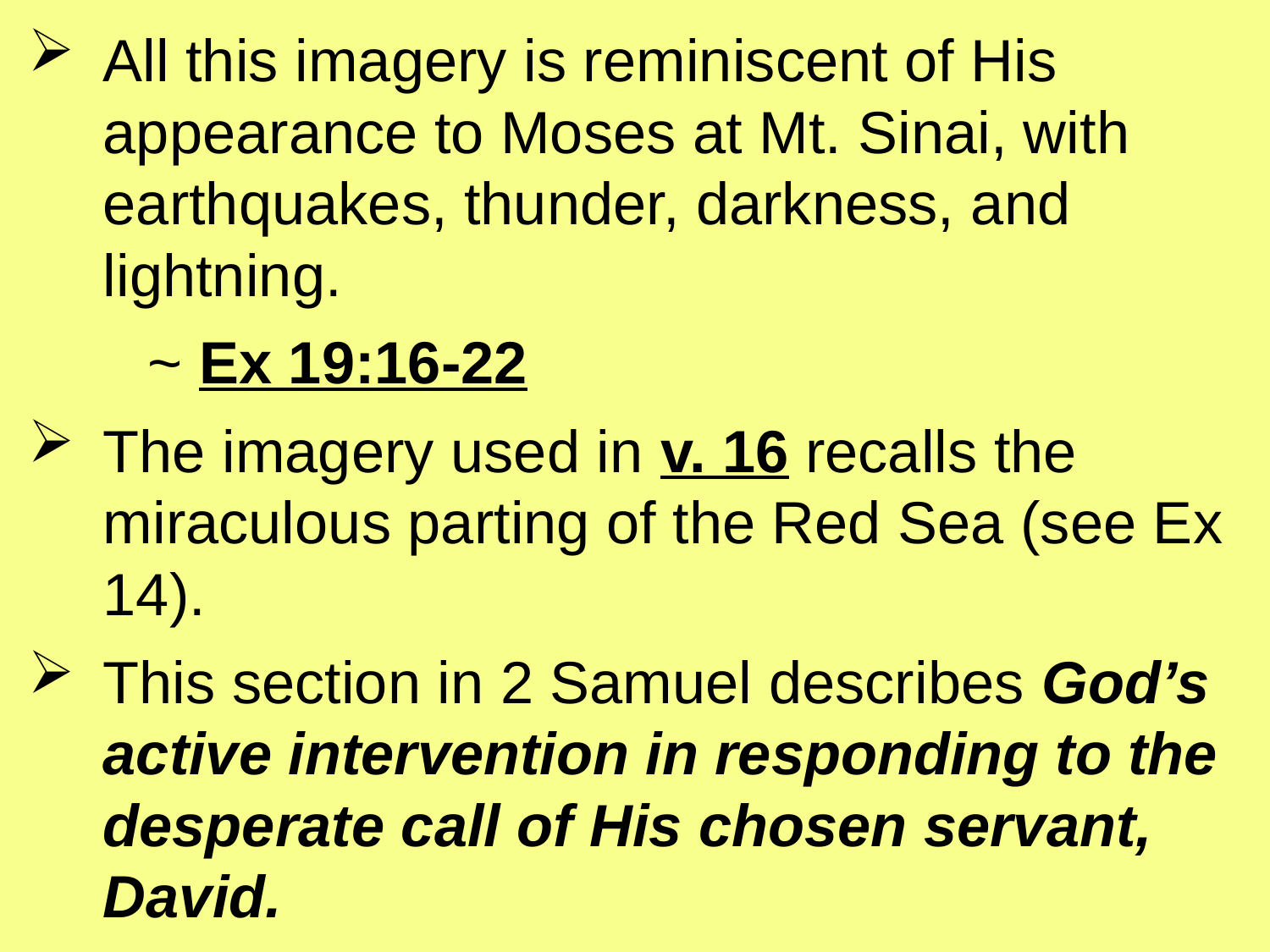

All this imagery is reminiscent of His appearance to Moses at Mt. Sinai, with earthquakes, thunder, darkness, and lightning.
		~ Ex 19:16-22
The imagery used in v. 16 recalls the miraculous parting of the Red Sea (see Ex 14).
This section in 2 Samuel describes God’s active intervention in responding to the desperate call of His chosen servant, David.